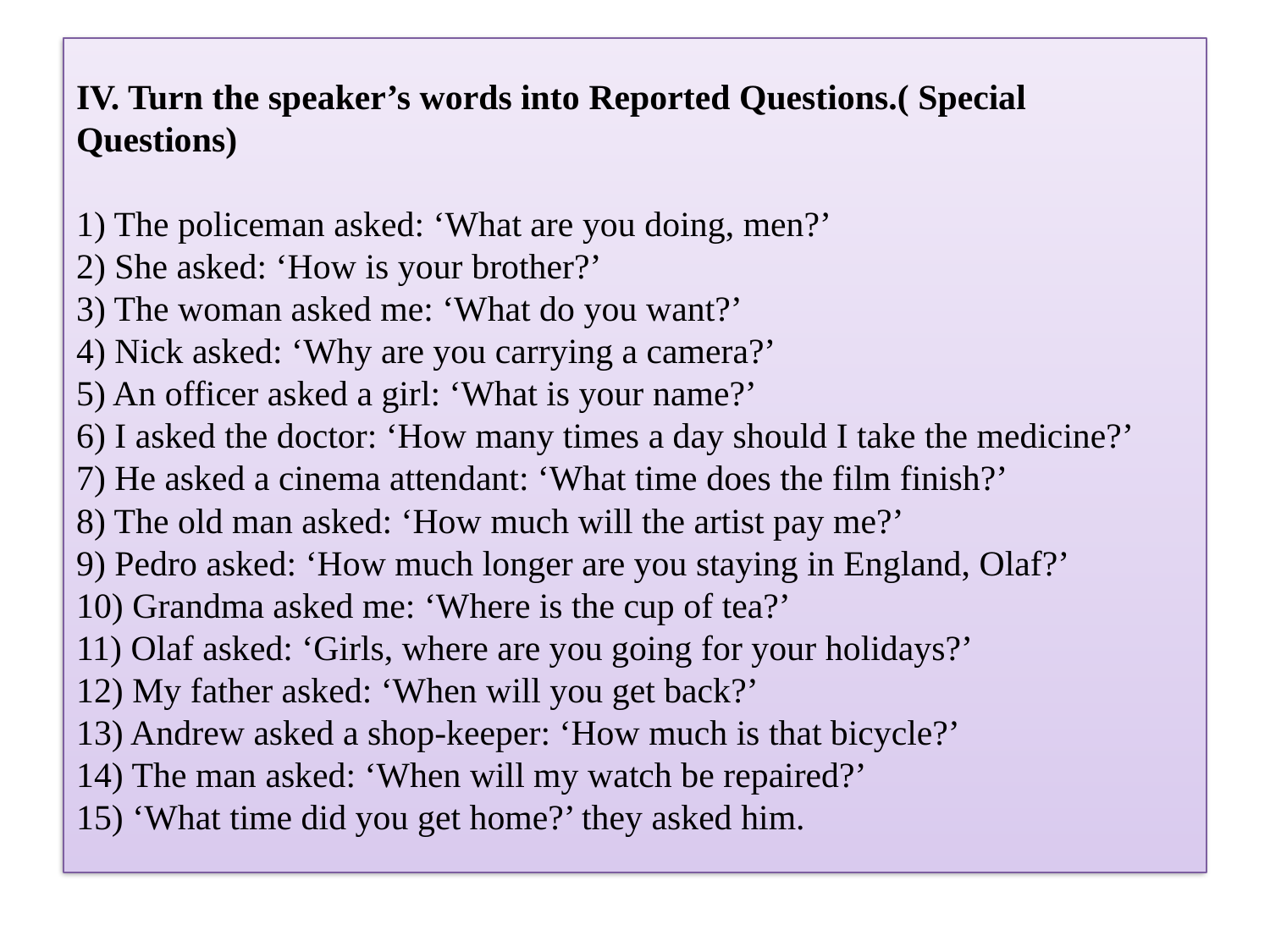

# IV. Turn the speaker’s words into Reported Questions.( Special Questions) 1) The policeman asked: ‘What are you doing, men?’ 2) She asked: ‘How is your brother?’ 3) The woman asked me: ‘What do you want?’ 4) Nick asked: ‘Why are you carrying a camera?’ 5) An officer asked a girl: ‘What is your name?’ 6) I asked the doctor: ‘How many times a day should I take the medicine?’ 7) He asked a cinema attendant: ‘What time does the film finish?’ 8) The old man asked: ‘How much will the artist pay me?’ 9) Pedro asked: ‘How much longer are you staying in England, Olaf?’ 10) Grandma asked me: ‘Where is the cup of tea?’ 11) Olaf asked: ‘Girls, where are you going for your holidays?’ 12) My father asked: ‘When will you get back?’ 13) Andrew asked a shop-keeper: ‘How much is that bicycle?’ 14) The man asked: ‘When will my watch be repaired?’ 15) ‘What time did you get home?’ they asked him.